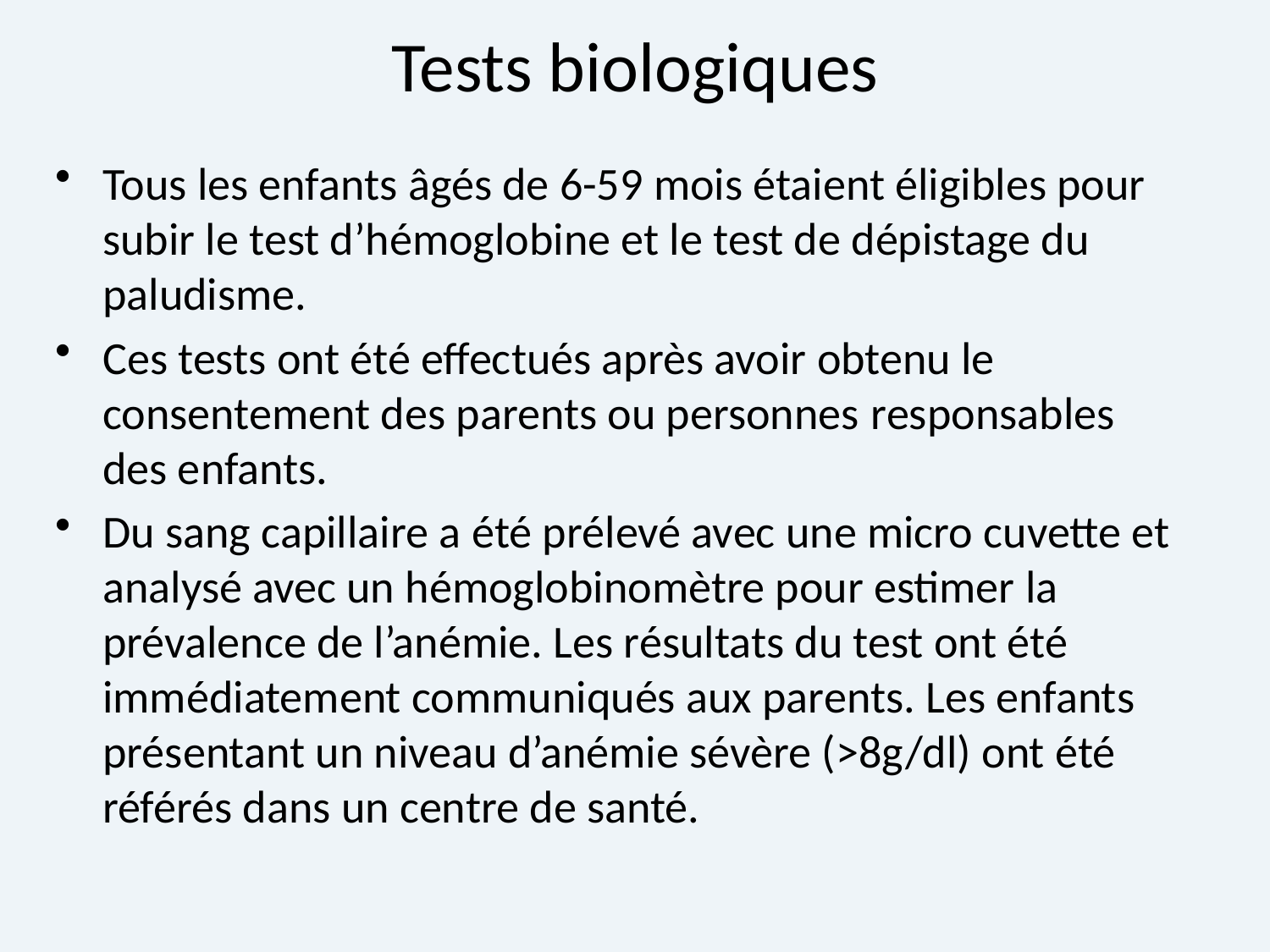

# Tests biologiques
Tous les enfants âgés de 6-59 mois étaient éligibles pour subir le test d’hémoglobine et le test de dépistage du paludisme.
Ces tests ont été effectués après avoir obtenu le consentement des parents ou personnes responsables des enfants.
Du sang capillaire a été prélevé avec une micro cuvette et analysé avec un hémoglobinomètre pour estimer la prévalence de l’anémie. Les résultats du test ont été immédiatement communiqués aux parents. Les enfants présentant un niveau d’anémie sévère (>8g/dl) ont été référés dans un centre de santé.